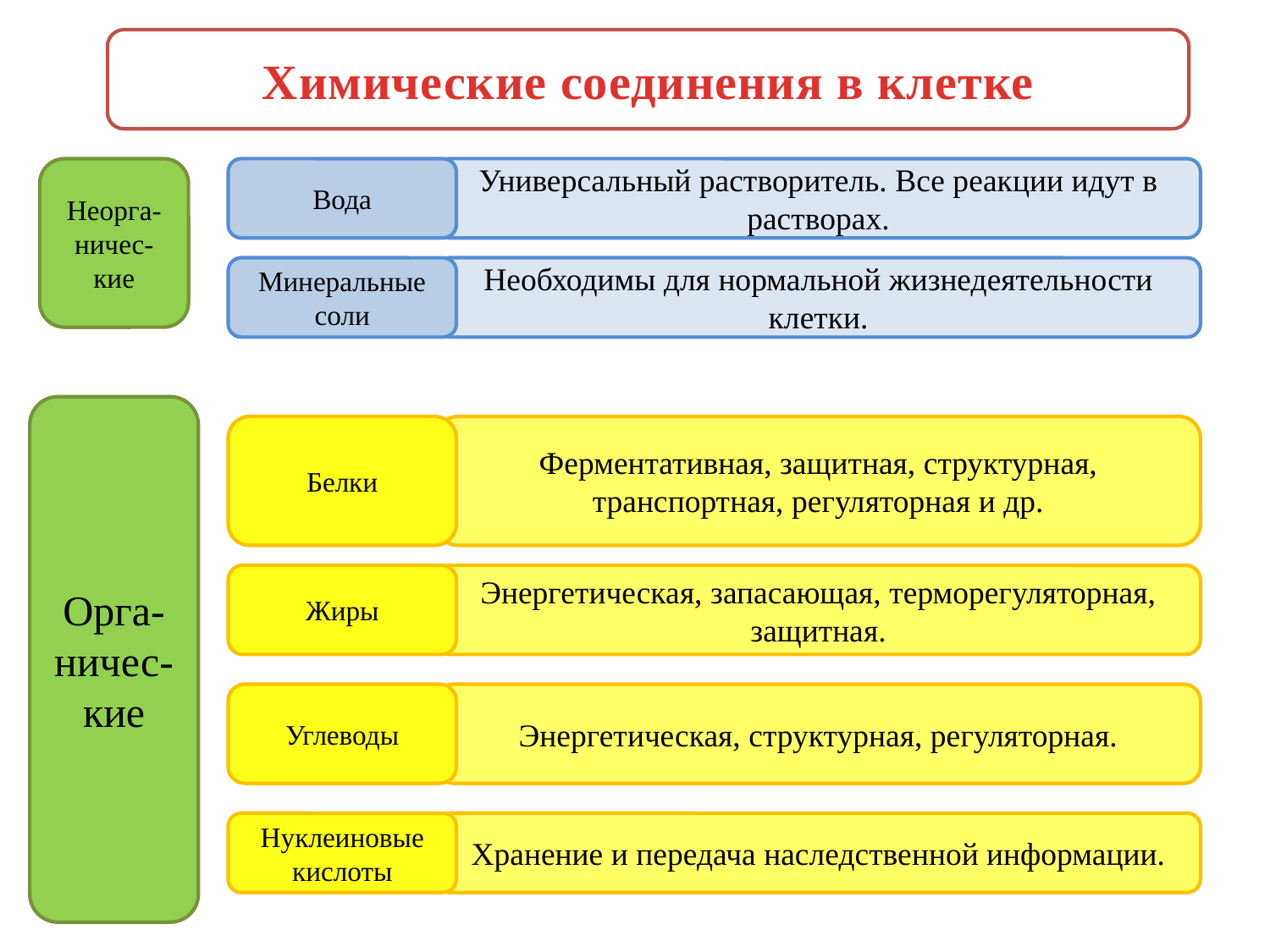

Химические соединения в клетке
Неорга-ничес-кие
Вода
Универсальный растворитель. Все реакции идут в растворах.
Минеральные соли
Необходимы для нормальной жизнедеятельности клетки.
Орга-ничес-кие
Белки
Ферментативная, защитная, структурная, транспортная, регуляторная и др.
Энергетическая, запасающая, терморегуляторная, защитная.
Жиры
Энергетическая, структурная, регуляторная.
Углеводы
Хранение и передача наследственной информации.
Нуклеиновые кислоты